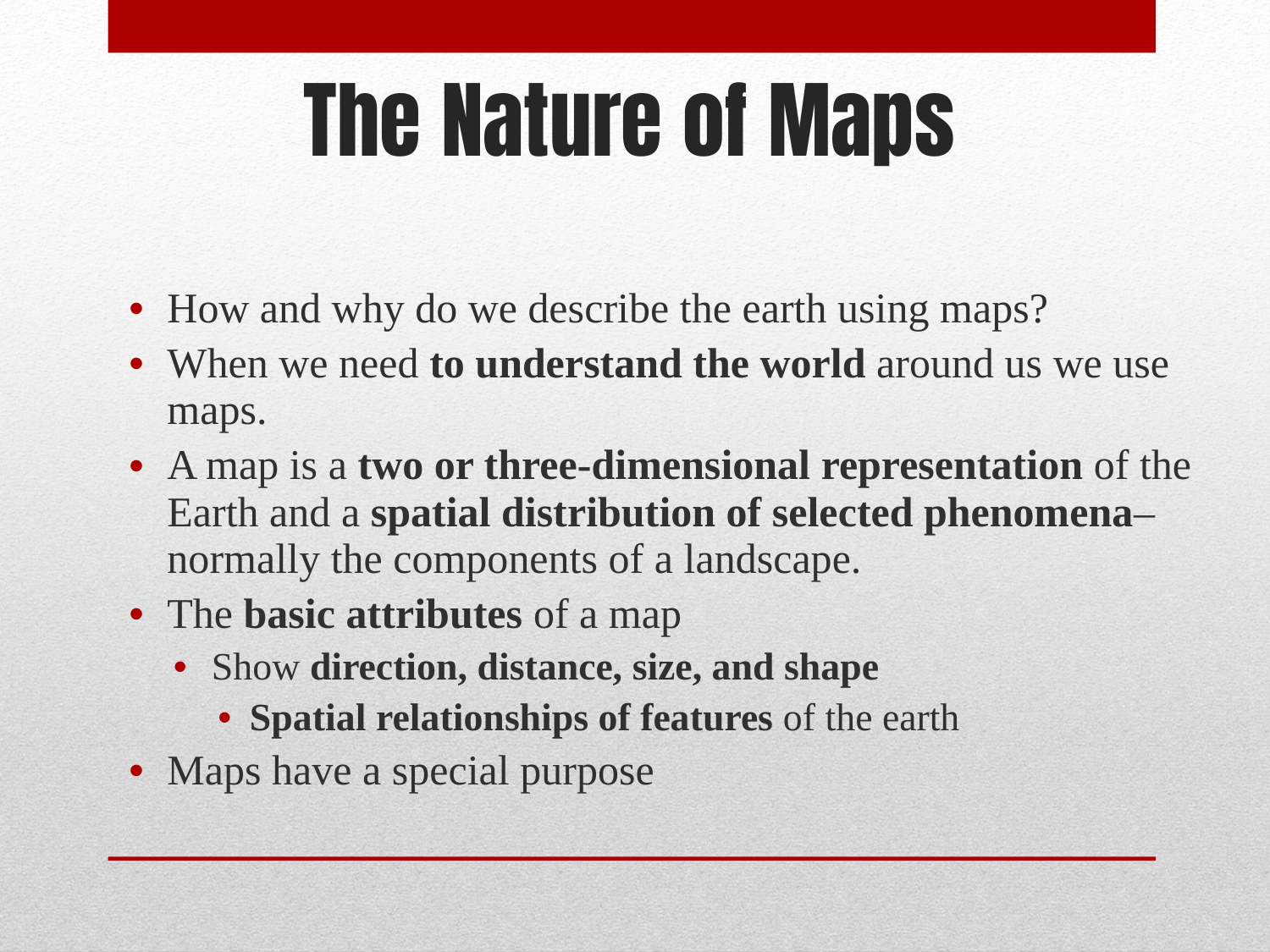

The Nature of Maps
How and why do we describe the earth using maps?
When we need to understand the world around us we use maps.
A map is a two or three-dimensional representation of the Earth and a spatial distribution of selected phenomena– normally the components of a landscape.
The basic attributes of a map
Show direction, distance, size, and shape
Spatial relationships of features of the earth
Maps have a special purpose